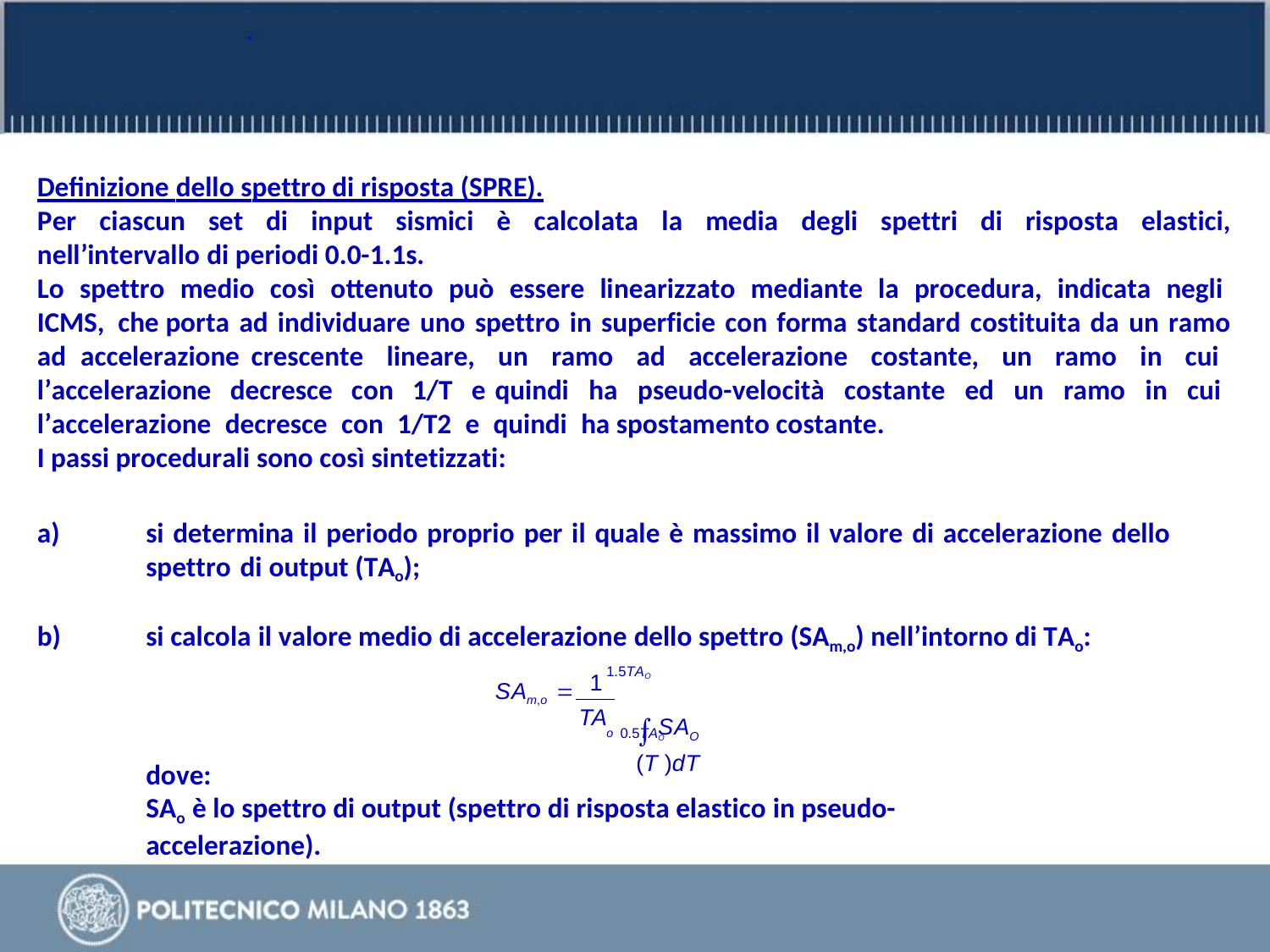

Definizione dello spettro di risposta (SPRE).
Per  ciascun  set  di  input  sismici  è  calcolata  la  media  degli  spettri  di  risposta  elastici, nell’intervallo di periodi 0.0-1.1s.
Lo  spettro  medio  così  ottenuto  può  essere  linearizzato  mediante  la  procedura,  indicata  negli  ICMS,  che porta ad individuare uno spettro in superficie con forma standard costituita da un ramo ad accelerazione crescente  lineare,  un  ramo  ad  accelerazione  costante,  un  ramo  in  cui  l’accelerazione  decresce  con  1/T  e quindi  ha  pseudo-velocità  costante  ed  un  ramo  in  cui  l’accelerazione  decresce  con  1/T2  e  quindi  ha spostamento costante.
I passi procedurali sono così sintetizzati:
a)
si determina il periodo proprio per il quale è massimo il valore di accelerazione dello spettro di output (TAo);
si calcola il valore medio di accelerazione dello spettro (SAm,o) nell’intorno di TAo:
b)
1.5TAO
1
∫SAO (T )dT
SAm,o  =
TA

o  0.5TAO
dove:
SAo  è lo spettro di output (spettro di risposta elastico in pseudo-accelerazione).